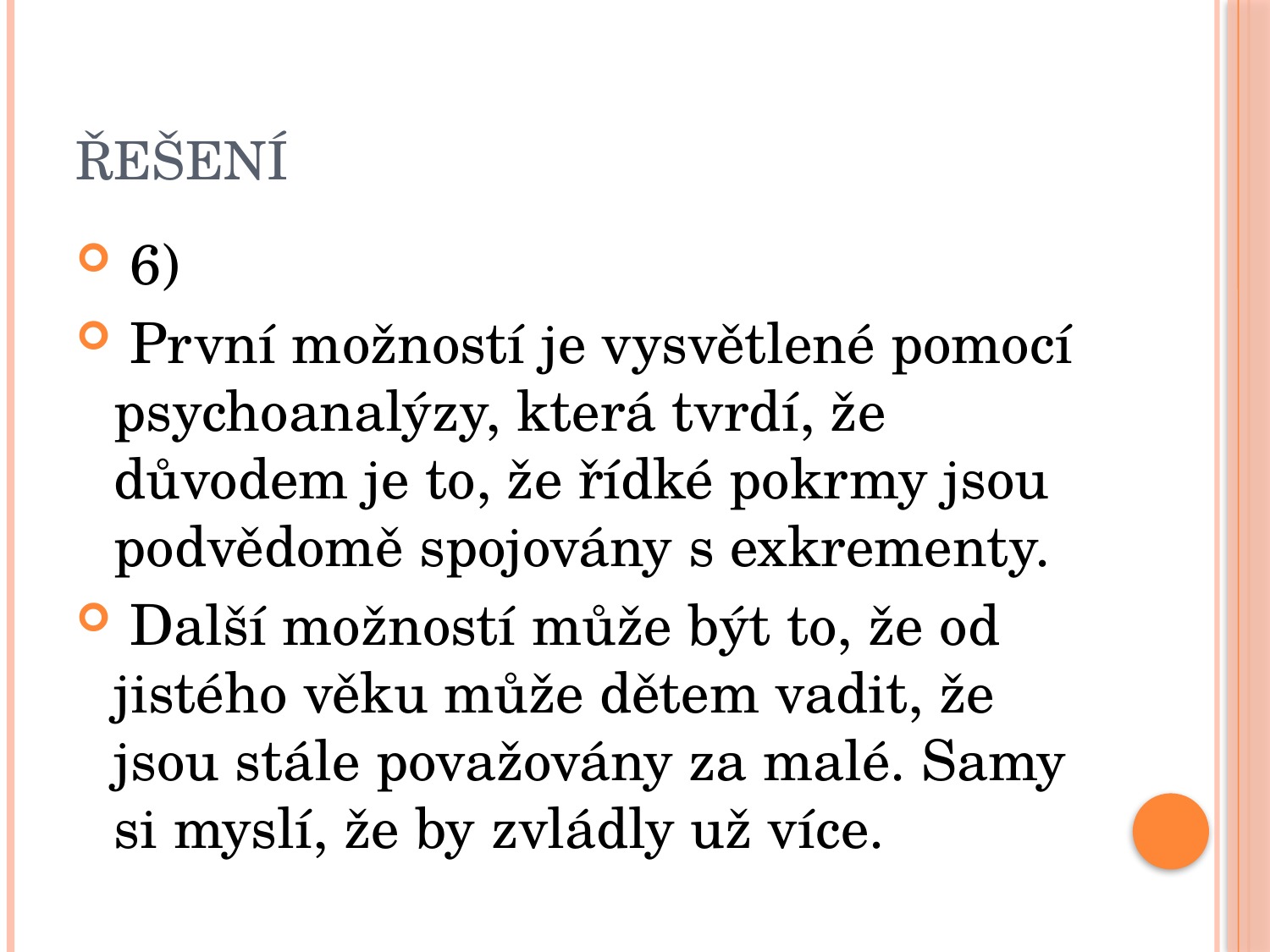

# ŘEŠENÍ
 6)
 První možností je vysvětlené pomocí psychoanalýzy, která tvrdí, že důvodem je to, že řídké pokrmy jsou podvědomě spojovány s exkrementy.
 Další možností může být to, že od jistého věku může dětem vadit, že jsou stále považovány za malé. Samy si myslí, že by zvládly už více.